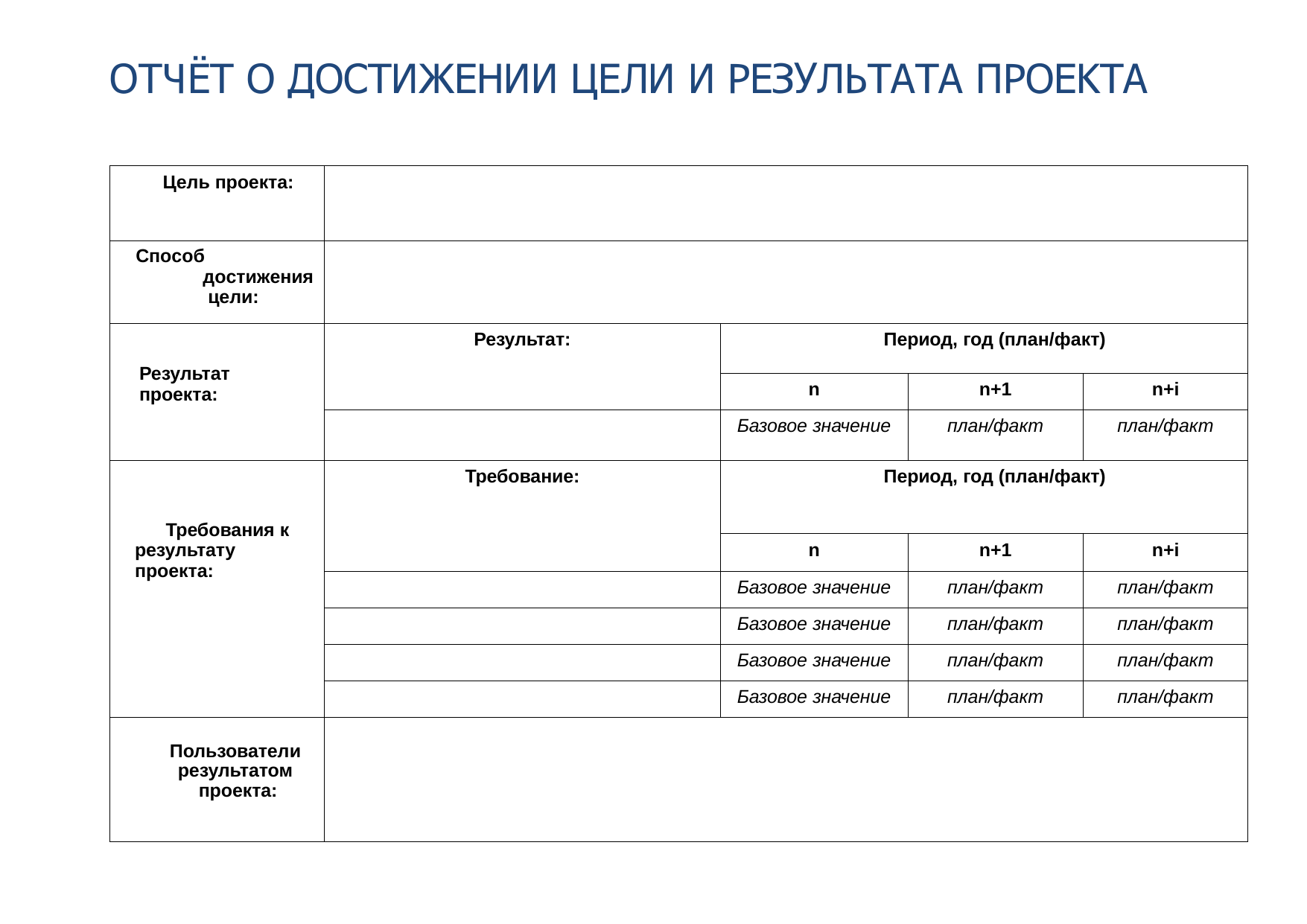

# ОТЧЁТ О ДОСТИЖЕНИИ ЦЕЛИ И РЕЗУЛЬТАТА ПРОЕКТА
| Цель проекта: |  |  |  |  |
| --- | --- | --- | --- | --- |
| Способ достижения цели: |  |  |  |  |
| Результат проекта: | Результат: | Период, год (план/факт) |  |  |
|  |  | n | n+1 | n+i |
|  |  | Базовое значение | план/факт | план/факт |
| Требования к результату проекта: | Требование: | Период, год (план/факт) |  |  |
|  |  | n | n+1 | n+i |
|  |  | Базовое значение | план/факт | план/факт |
|  |  | Базовое значение | план/факт | план/факт |
|  |  | Базовое значение | план/факт | план/факт |
|  |  | Базовое значение | план/факт | план/факт |
| Пользователи результатом проекта: |  |  |  |  |